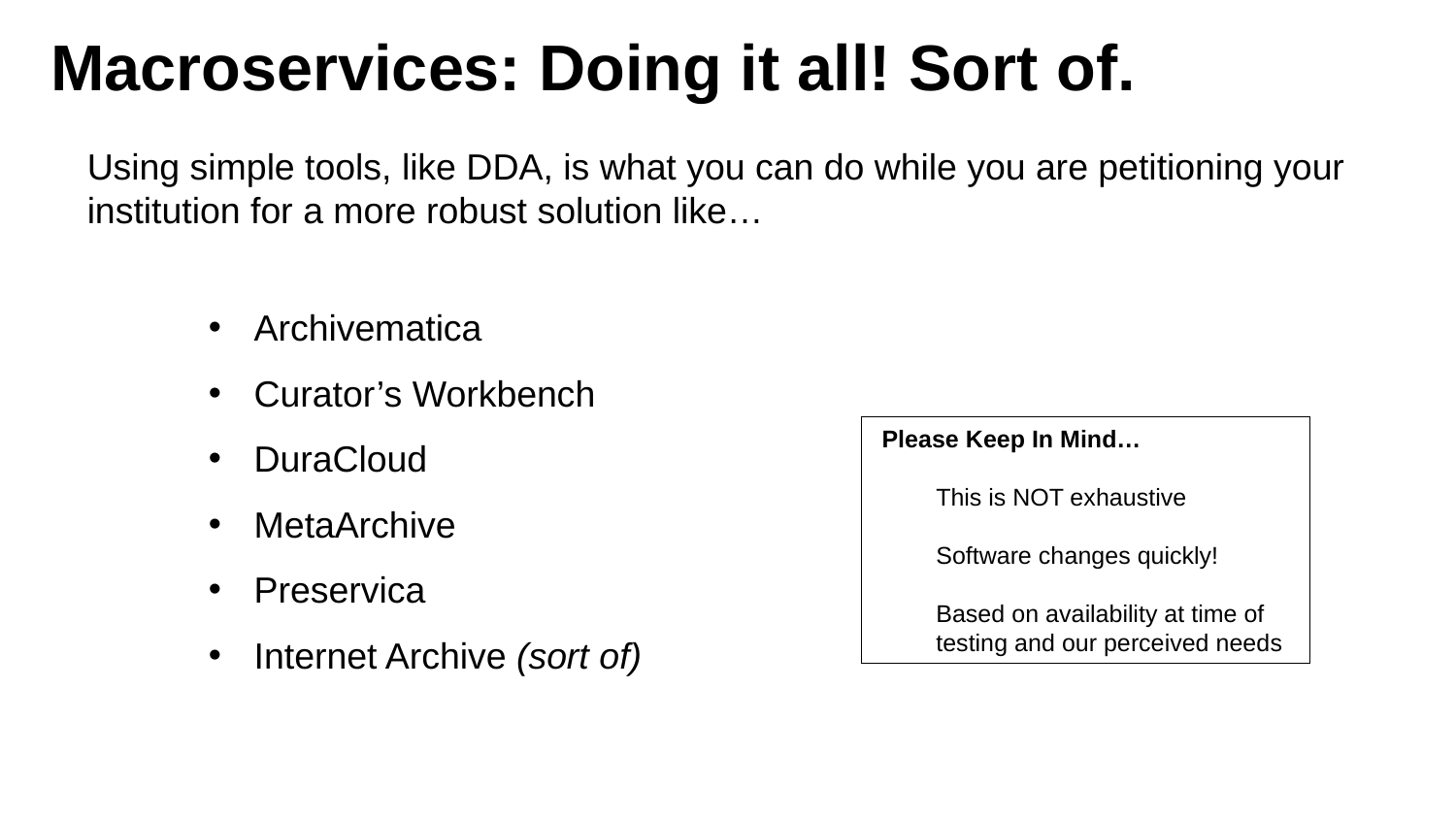

# Macroservices: Doing it all! Sort of.
Using simple tools, like DDA, is what you can do while you are petitioning your institution for a more robust solution like…
Archivematica
Curator’s Workbench
DuraCloud
MetaArchive
Preservica
Internet Archive (sort of)
Please Keep In Mind…
        This is NOT exhaustive
        Software changes quickly!
        Based on availability at time of
        testing and our perceived needs